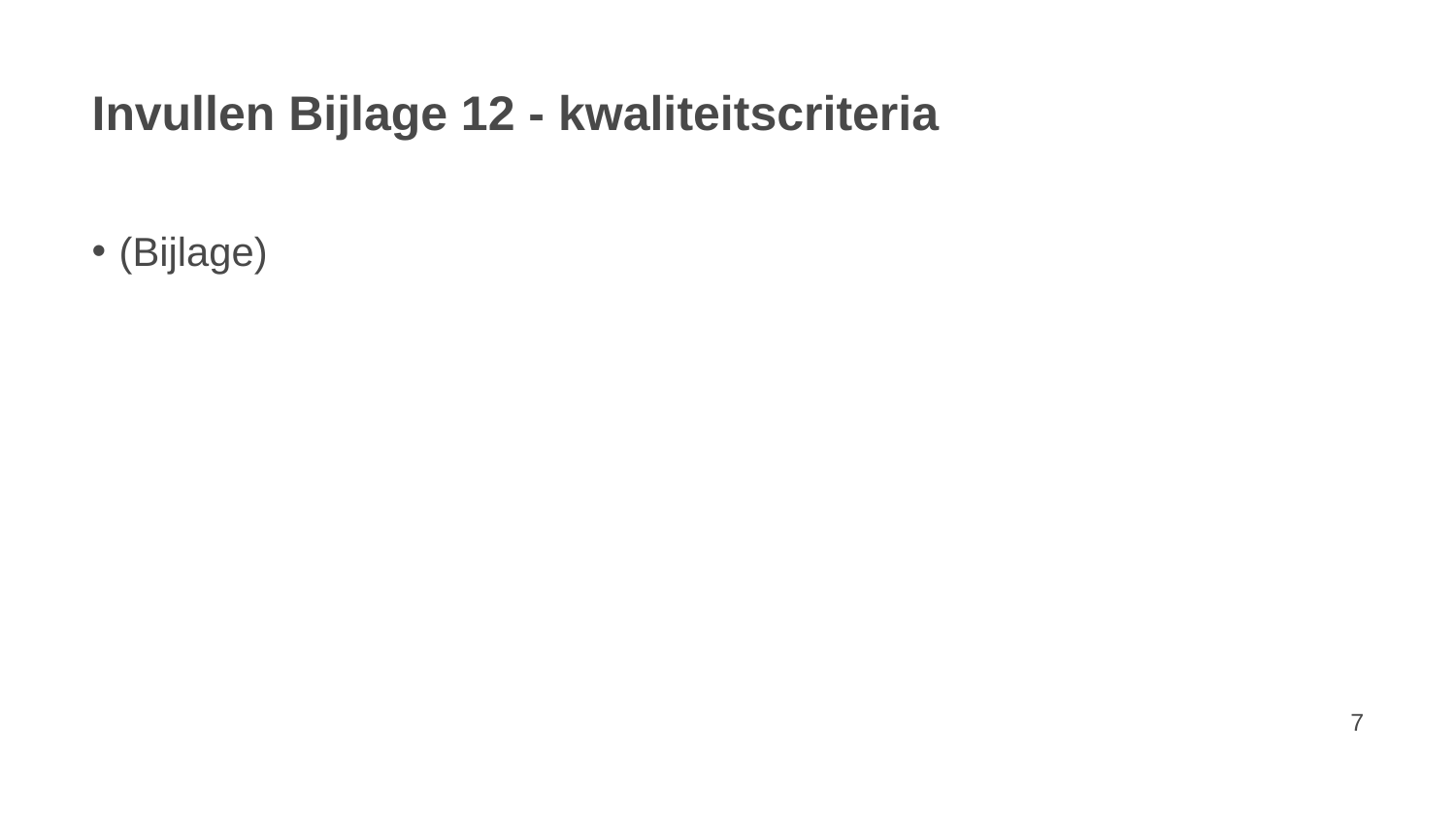

# Invullen Bijlage 12 - kwaliteitscriteria
(Bijlage)